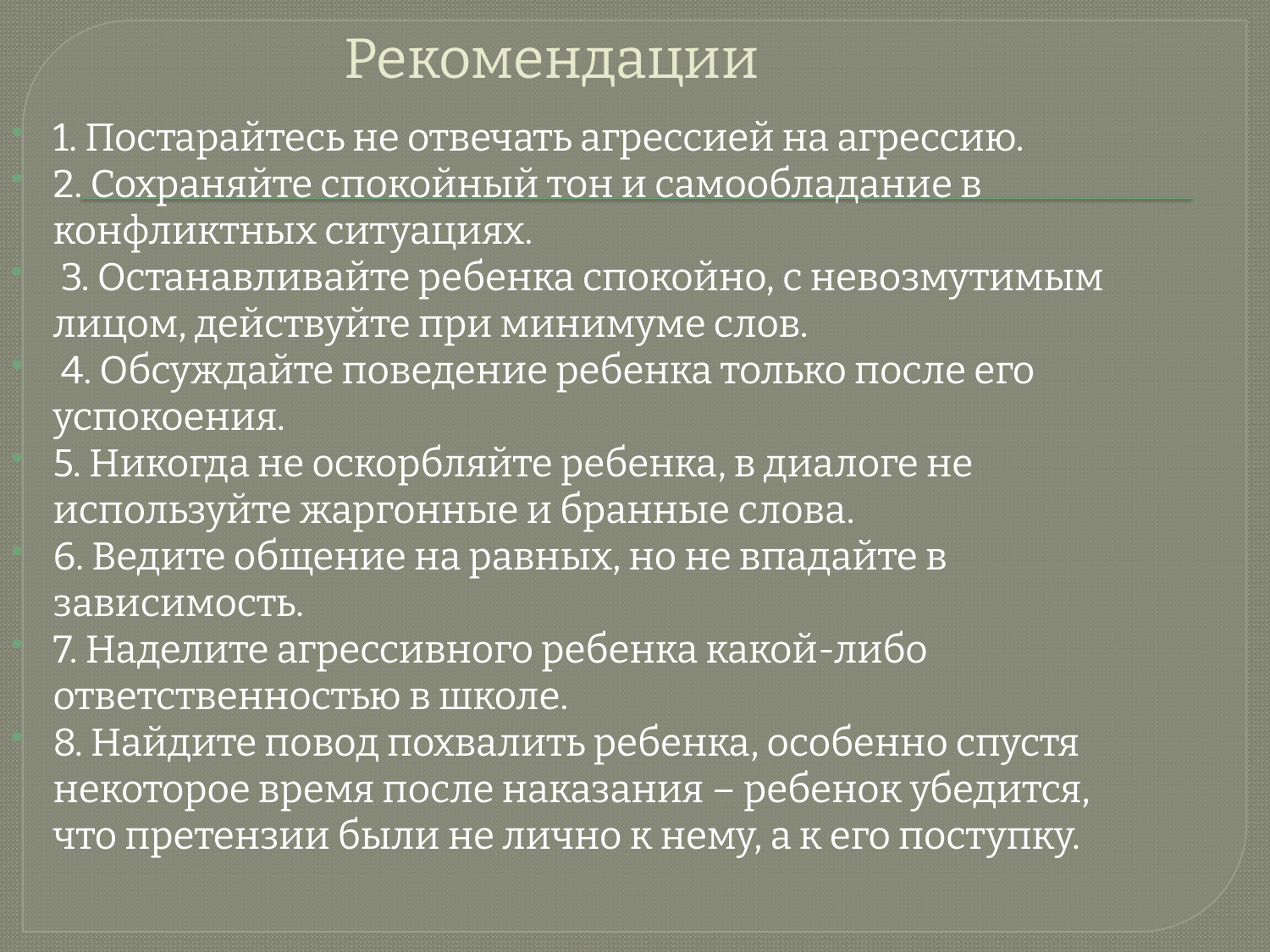

# Рекомендации
1. Постарайтесь не отвечать агрессией на агрессию.
2. Сохраняйте спокойный тон и самообладание в конфликтных ситуациях.
 3. Останавливайте ребенка спокойно, с невозмутимым лицом, действуйте при минимуме слов.
 4. Обсуждайте поведение ребенка только после его успокоения.
5. Никогда не оскорбляйте ребенка, в диалоге не используйте жаргонные и бранные слова.
6. Ведите общение на равных, но не впадайте в зависимость.
7. Наделите агрессивного ребенка какой-либо ответственностью в школе.
8. Найдите повод похвалить ребенка, особенно спустя некоторое время после наказания – ребенок убедится, что претензии были не лично к нему, а к его поступку.